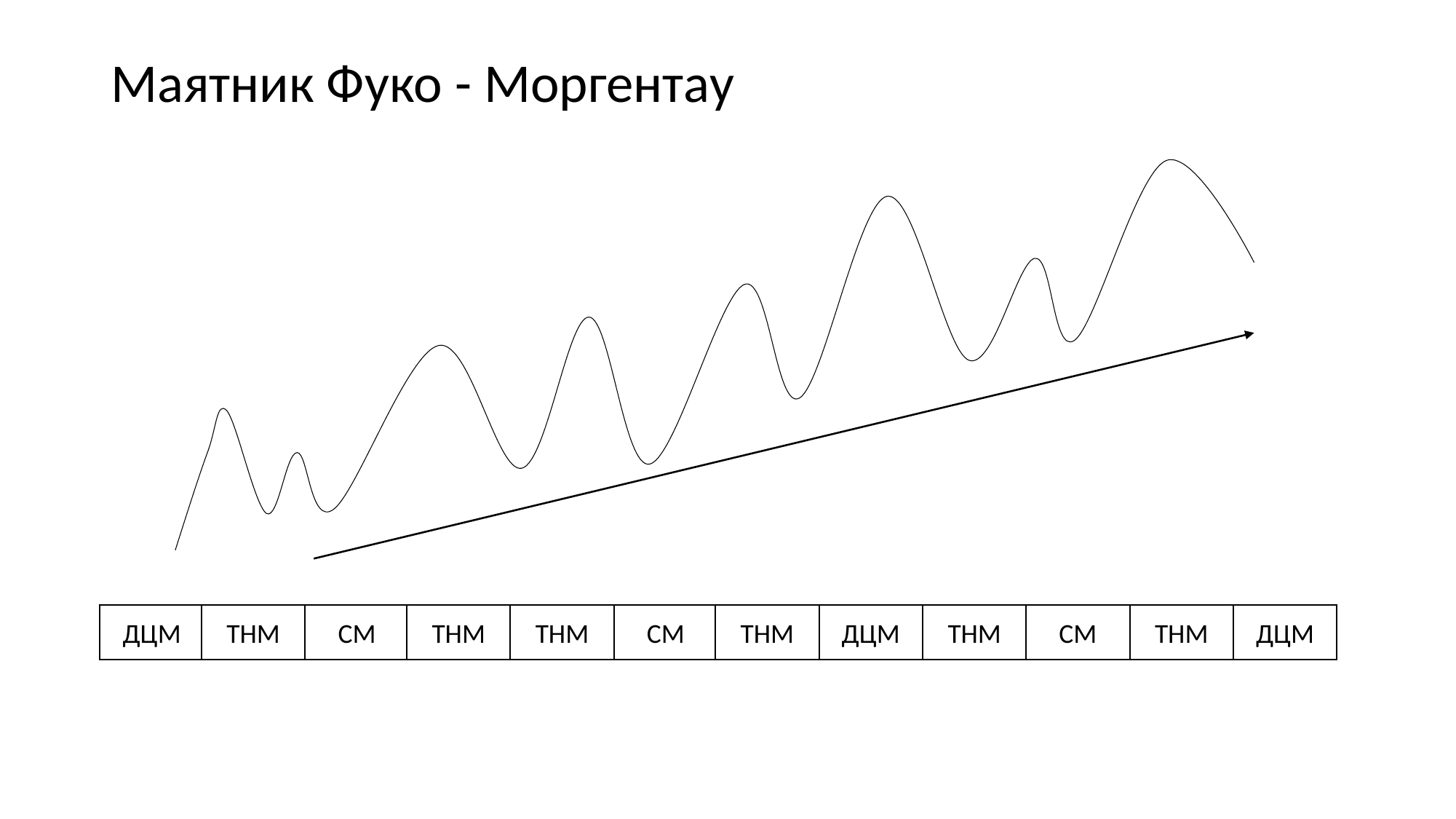

# Маятник Фуко - Моргентау

СМ
ТНМ
ТНМ
ДЦМ
ТНМ
СМ
ТНМ
ДЦМ
ТНМ
СМ
ТНМ
ДЦМ